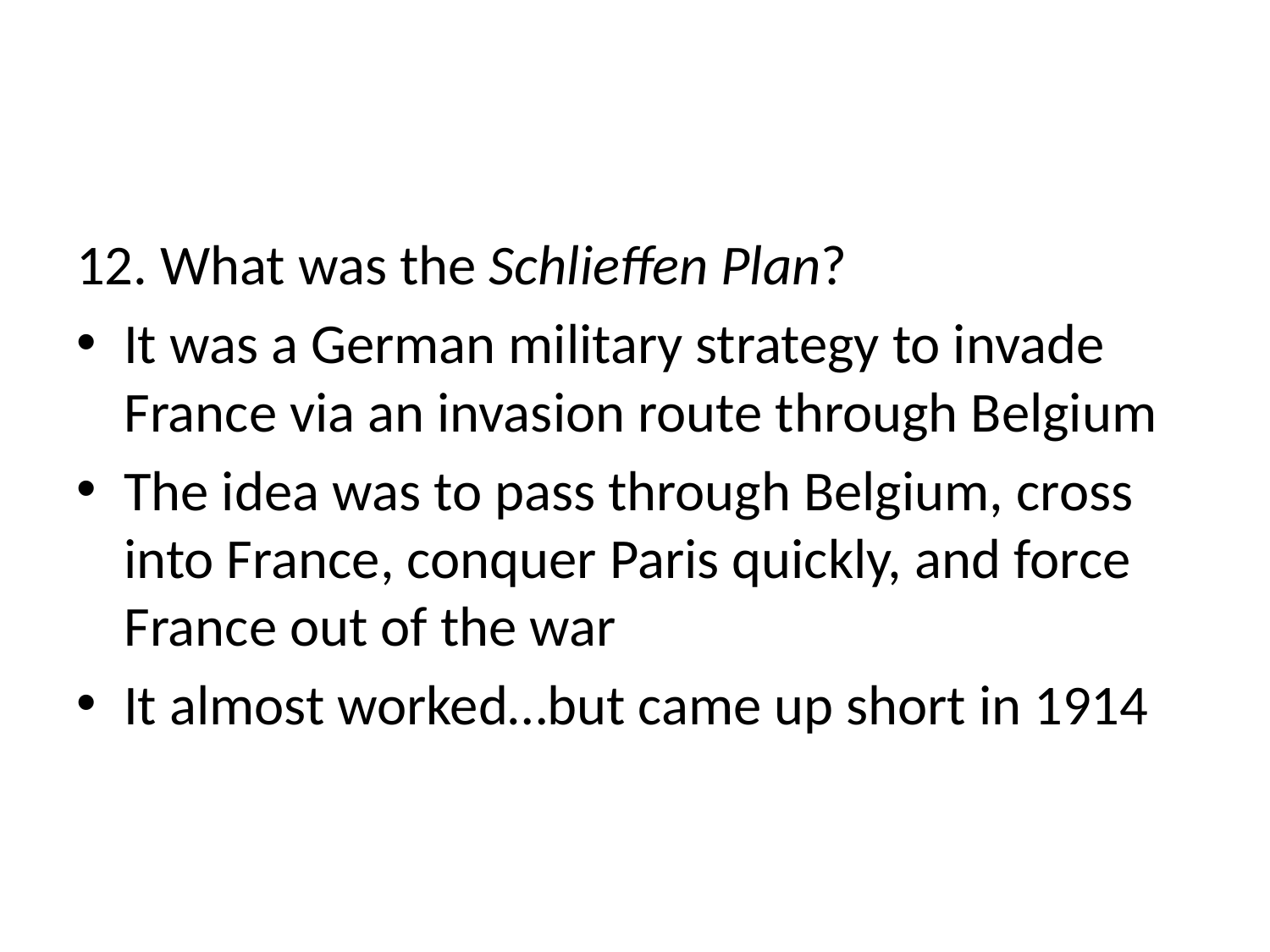

#
12. What was the Schlieffen Plan?
It was a German military strategy to invade France via an invasion route through Belgium
The idea was to pass through Belgium, cross into France, conquer Paris quickly, and force France out of the war
It almost worked…but came up short in 1914